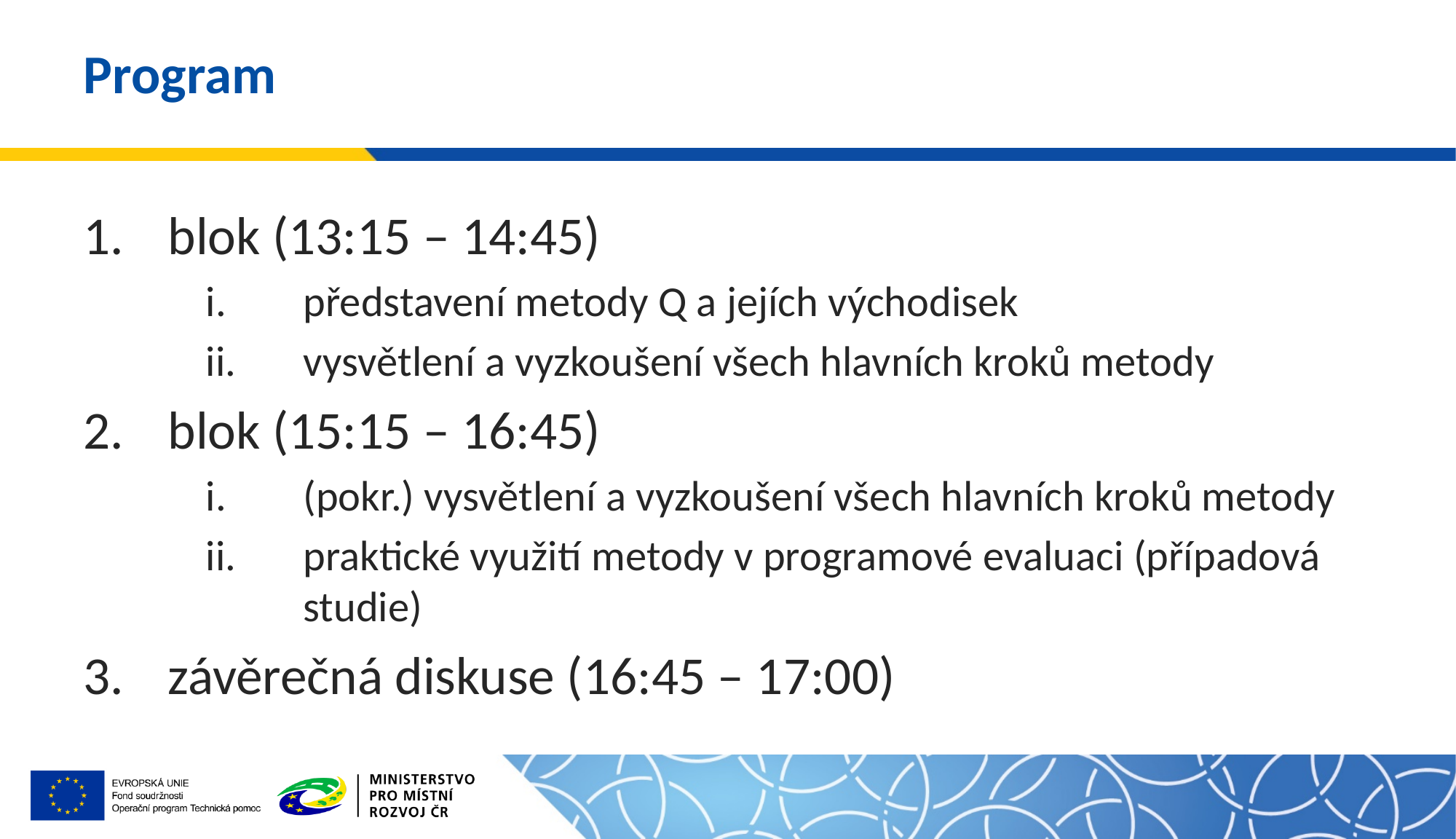

# Program
blok (13:15 – 14:45)
představení metody Q a jejích východisek
vysvětlení a vyzkoušení všech hlavních kroků metody
blok (15:15 – 16:45)
(pokr.) vysvětlení a vyzkoušení všech hlavních kroků metody
praktické využití metody v programové evaluaci (případová studie)
závěrečná diskuse (16:45 – 17:00)